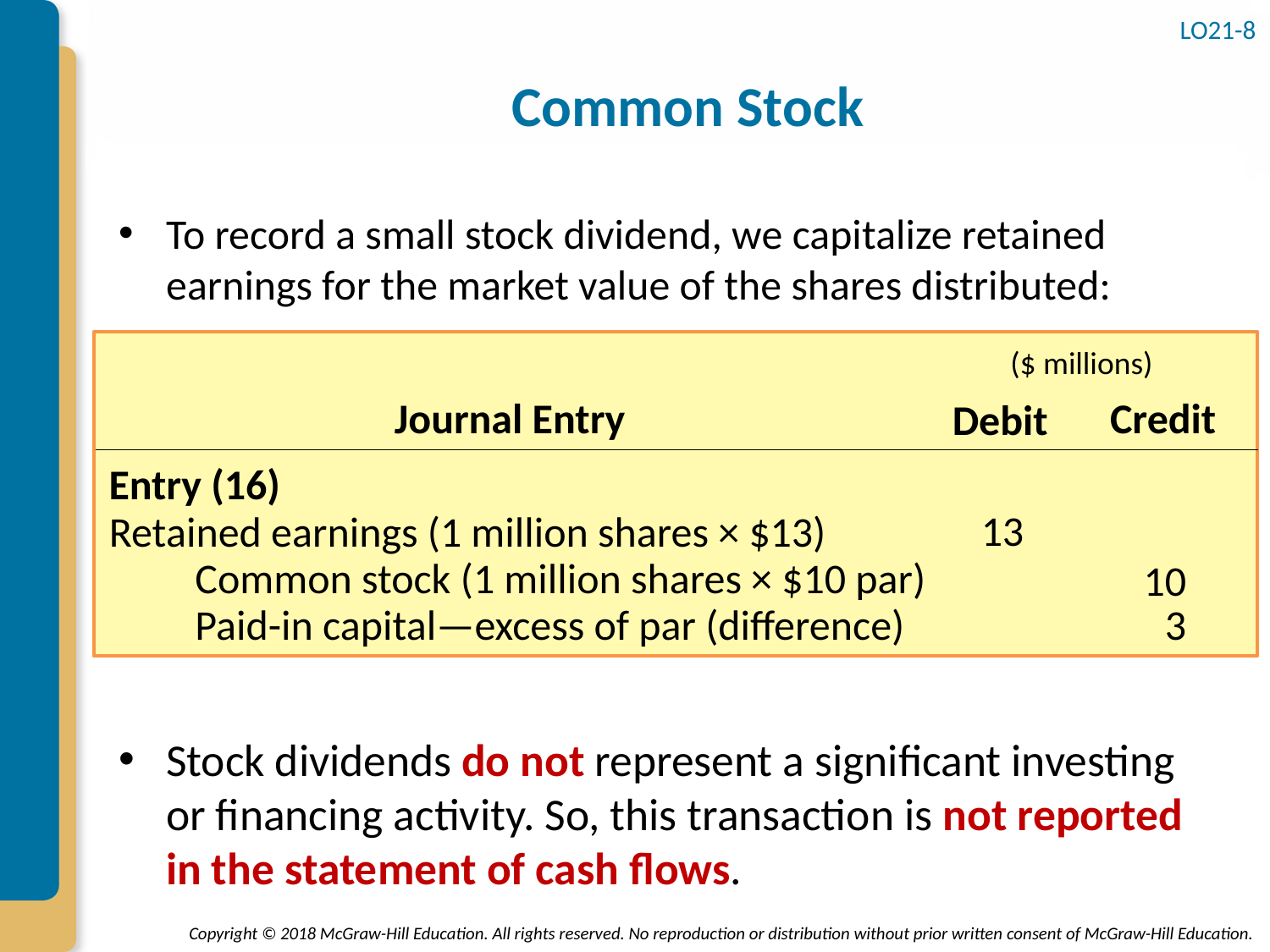

# Common Stock
LO21-8
To record a small stock dividend, we capitalize retained earnings for the market value of the shares distributed:

Stock dividends do not represent a significant investing or financing activity. So, this transaction is not reported in the statement of cash flows.

($ millions)
Journal Entry
Credit
Debit
Entry (16)
13
Retained earnings (1 million shares × $13)
         Common stock (1 million shares × $10 par)
10
         Paid-in capital—excess of par (difference)
3